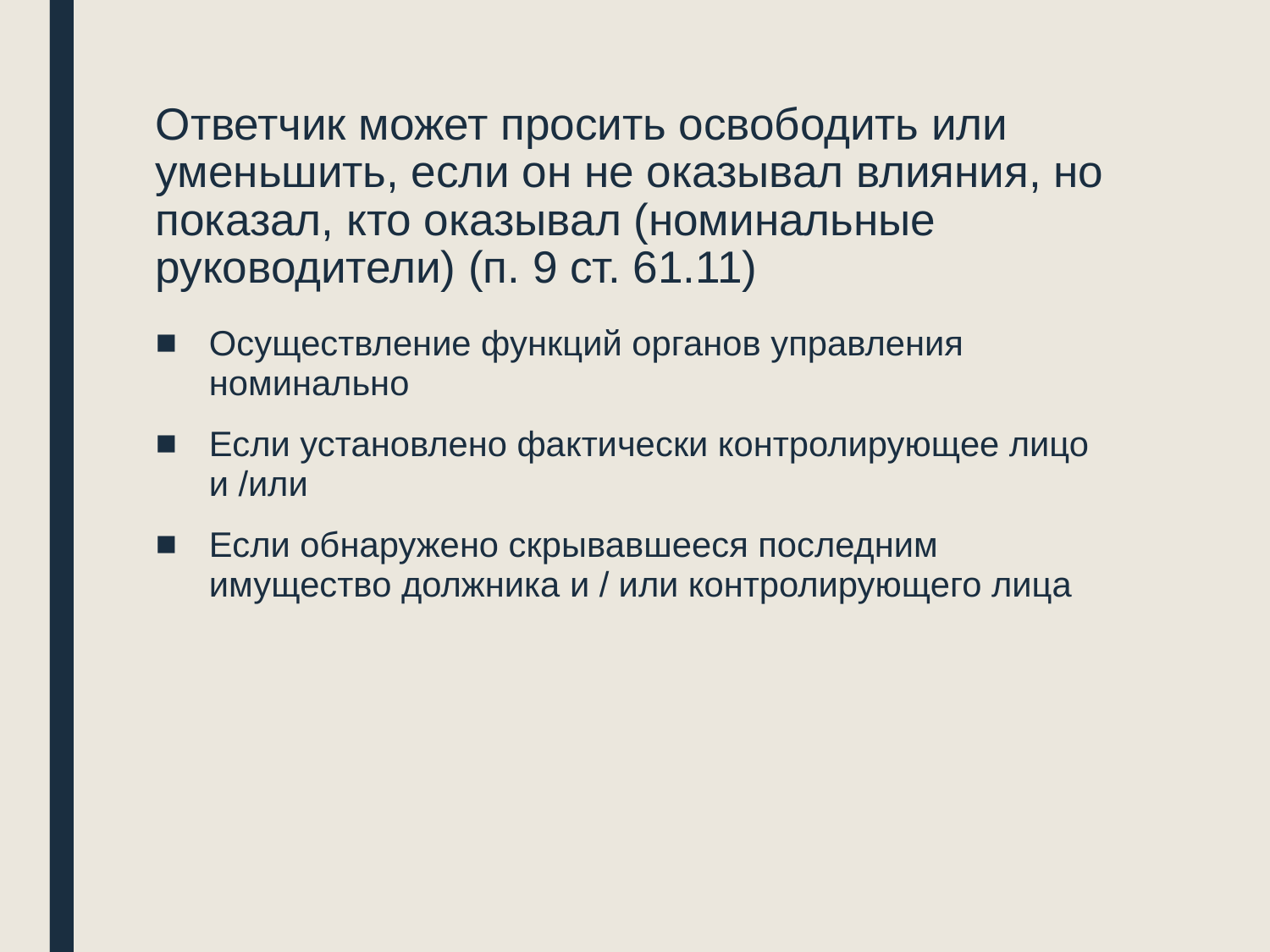

# Ответчик может просить освободить или уменьшить, если он не оказывал влияния, но показал, кто оказывал (номинальные руководители) (п. 9 ст. 61.11)
Осуществление функций органов управления номинально
Если установлено фактически контролирующее лицо и /или
Если обнаружено скрывавшееся последним имущество должника и / или контролирующего лица